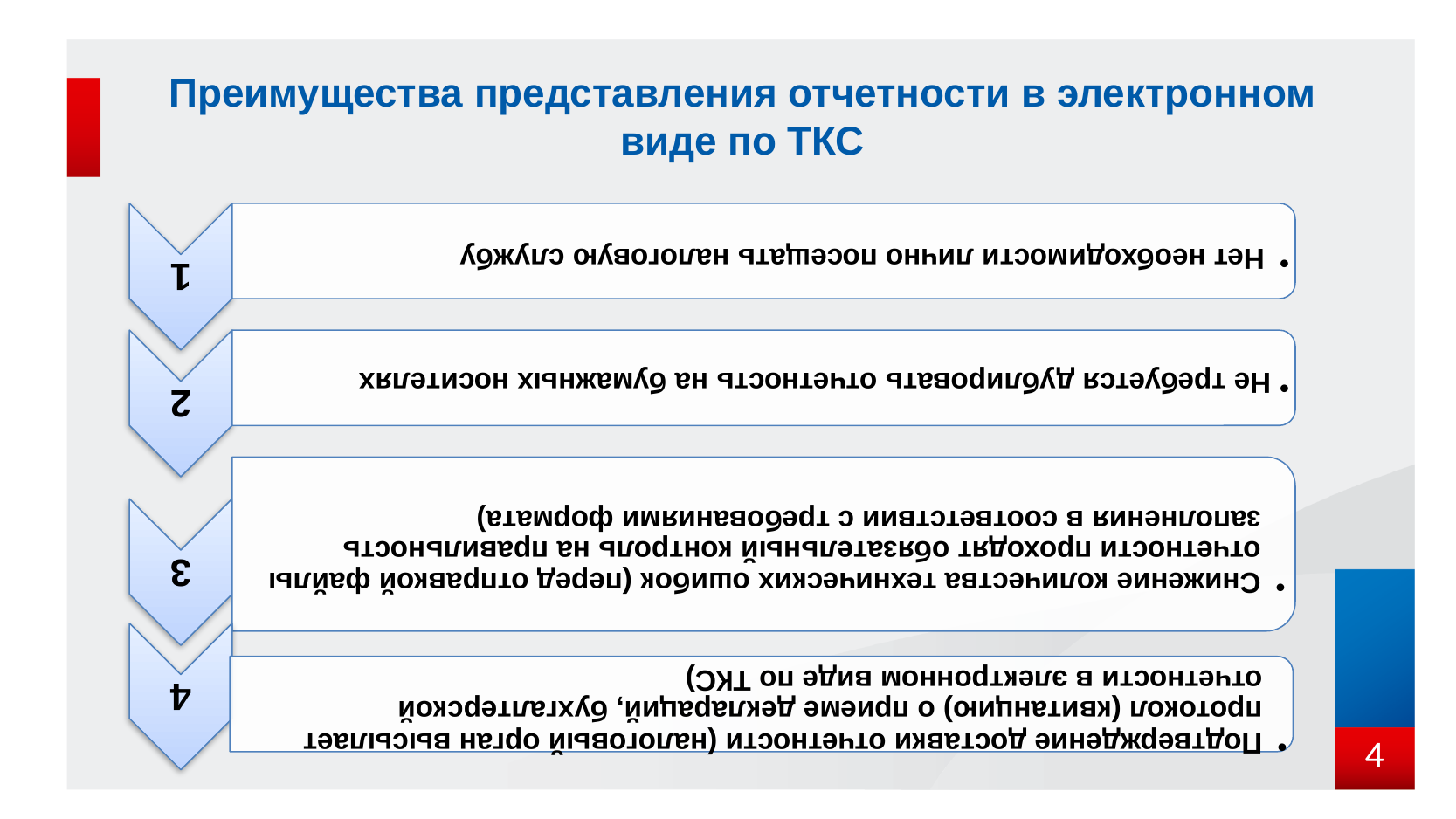

# Преимущества представления отчетности в электронном виде по ТКС
1
Нет необходимости лично посещать налоговую службу
2
 Не требуется дублировать отчетность на бумажных носителях
3
Снижение количества технических ошибок (перед отправкой файлы отчетности проходят обязательный контроль на правильность заполнения в соответствии с требованиями формата)
4
Подтверждение доставки отчетности (налоговый орган высылает протокол (квитанцию) о приеме деклараций, бухгалтерской отчетности в электронном виде по ТКС)
4